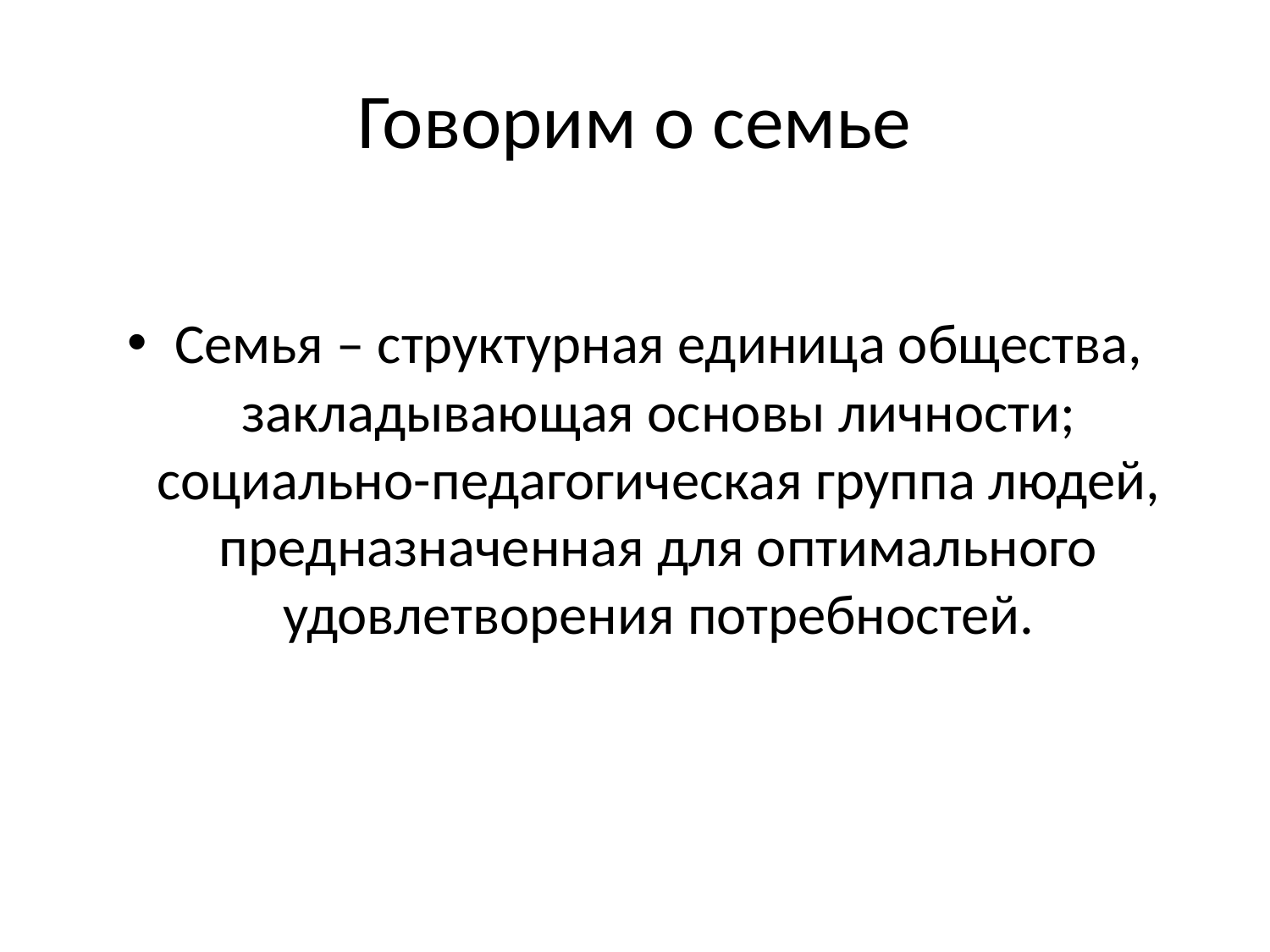

# Говорим о семье

Семья – структурная единица общества, закладывающая основы личности; социально-педагогическая группа людей, предназначенная для оптимального удовлетворения потребностей.